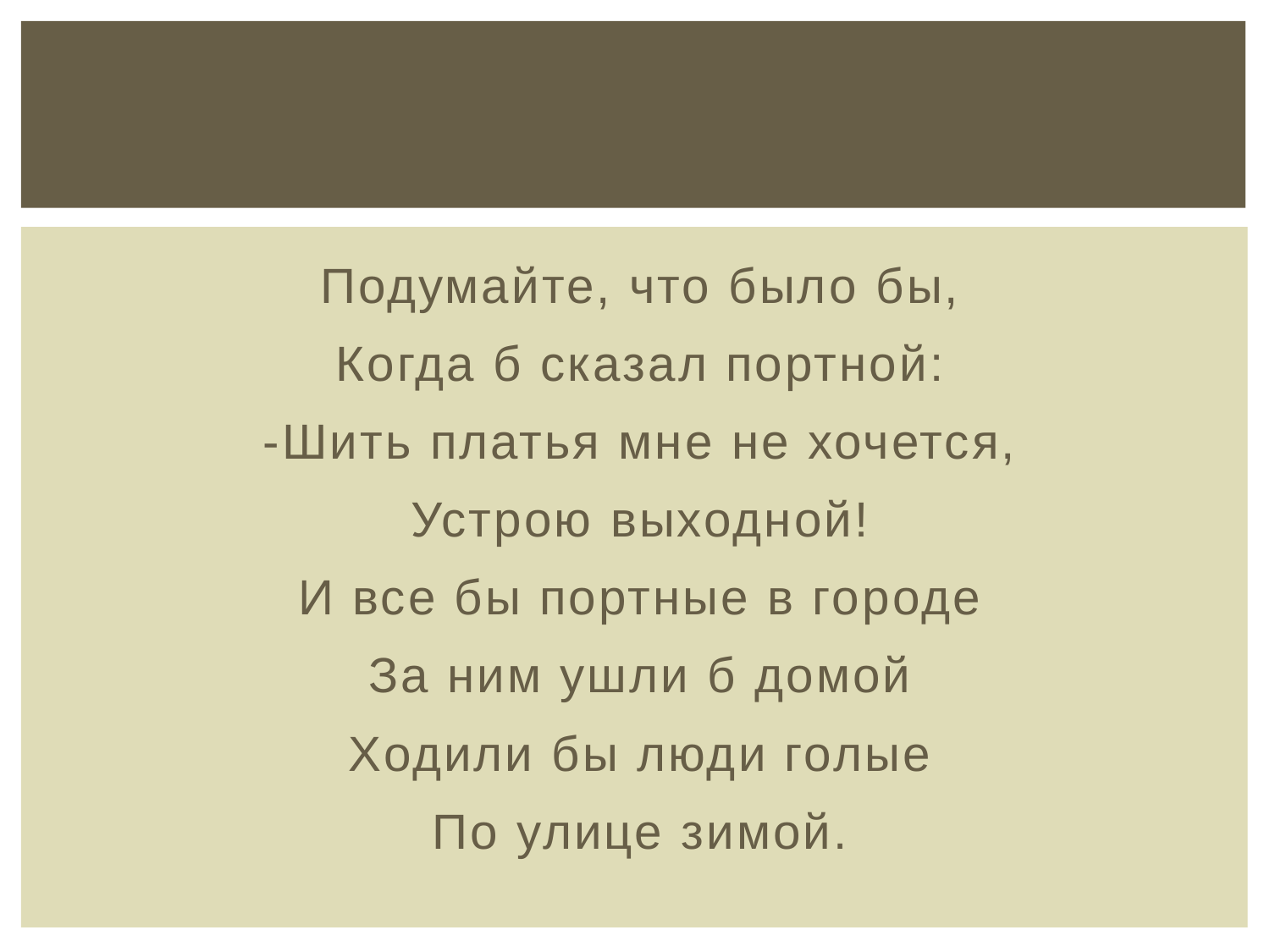

#
Подумайте, что было бы,
Когда б сказал портной:
-Шить платья мне не хочется,
Устрою выходной!
И все бы портные в городе
За ним ушли б домой
Ходили бы люди голые
По улице зимой.